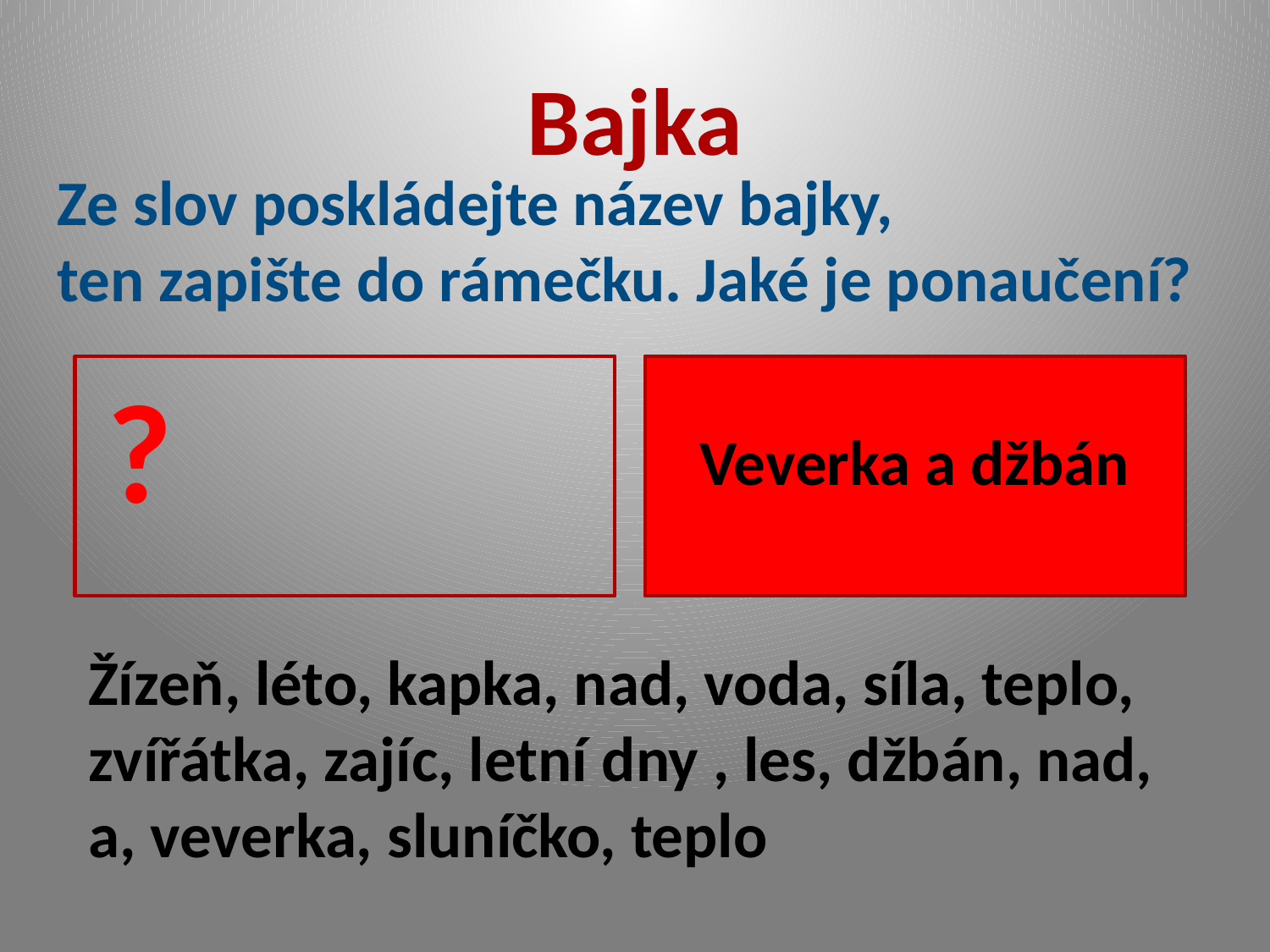

# Bajka
Ze slov poskládejte název bajky,
ten zapište do rámečku. Jaké je ponaučení?

?

Veverka a džbán
Žízeň, léto, kapka, nad, voda, síla, teplo,
zvířátka, zajíc, letní dny , les, džbán, nad, a, veverka, sluníčko, teplo